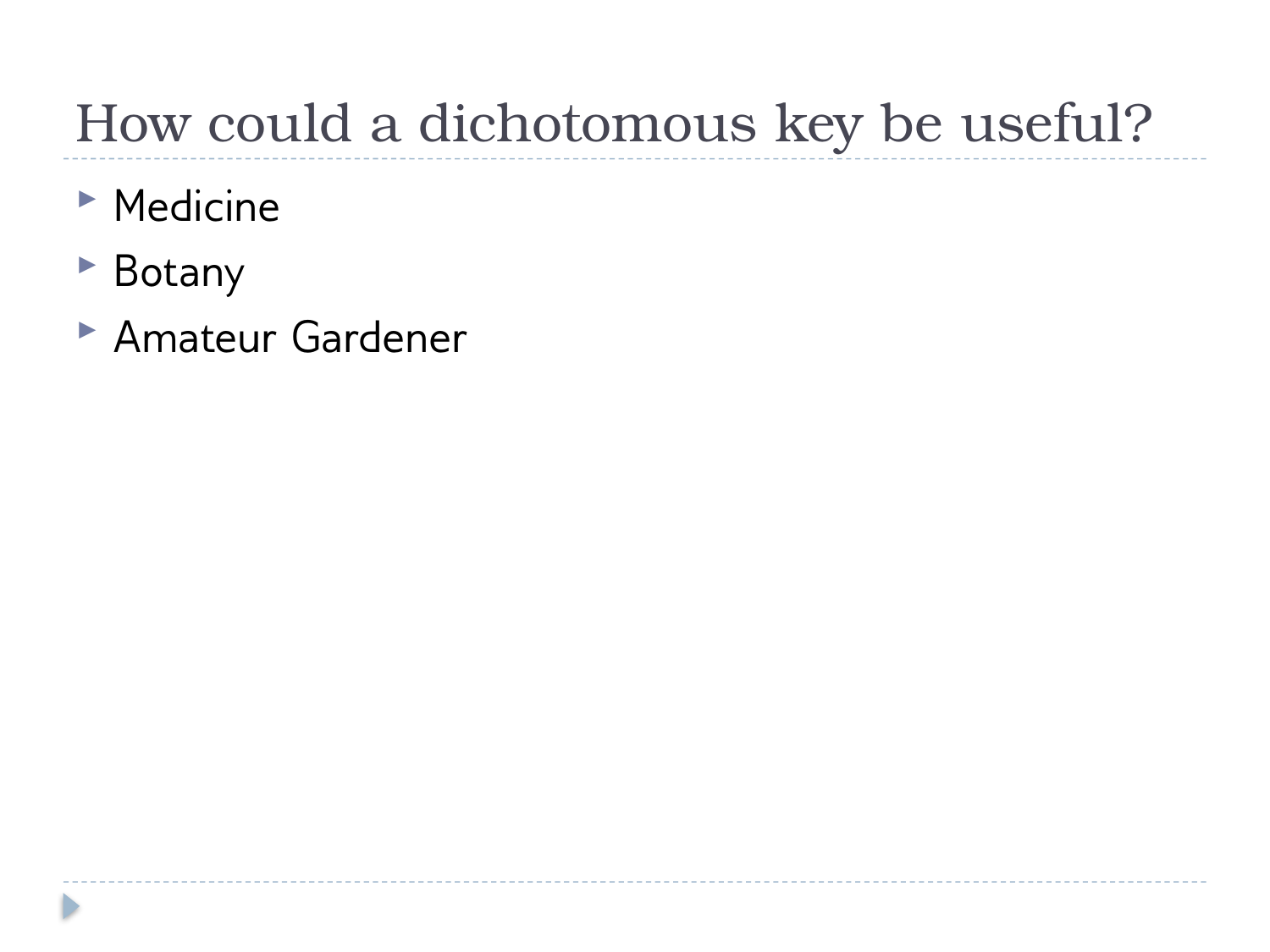

# How could a dichotomous key be useful?
Medicine
Botany
Amateur Gardener